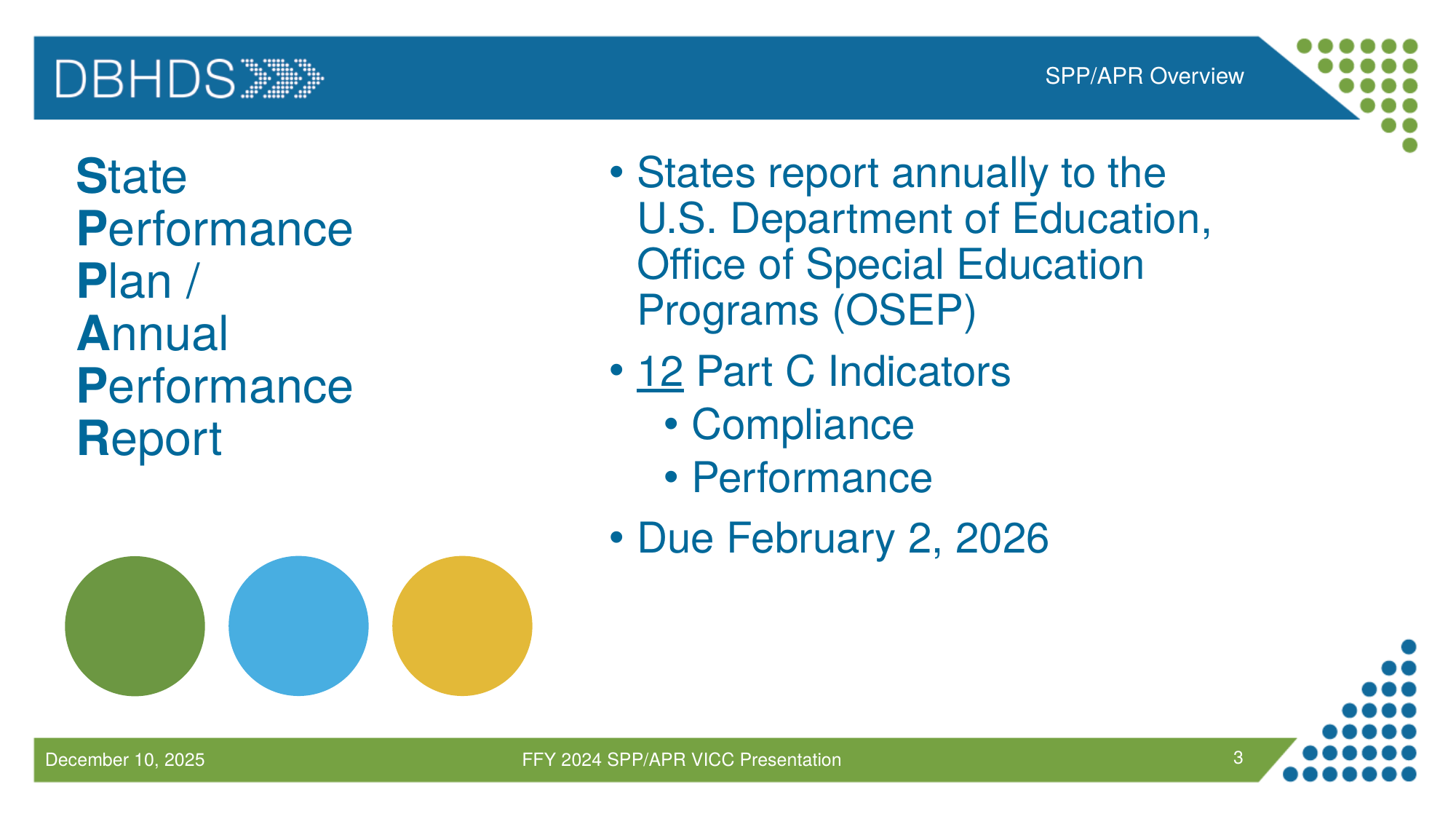

SPP/APR Overview
State
Performance
Plan /
Annual
Performance
Report
States report annually to the U.S. Department of Education, Office of Special Education Programs (OSEP)
12 Part C Indicators
Compliance
Performance
Due February 2, 2026

FFY 2024 SPP/APR VICC Presentation
3
December 10, 2025